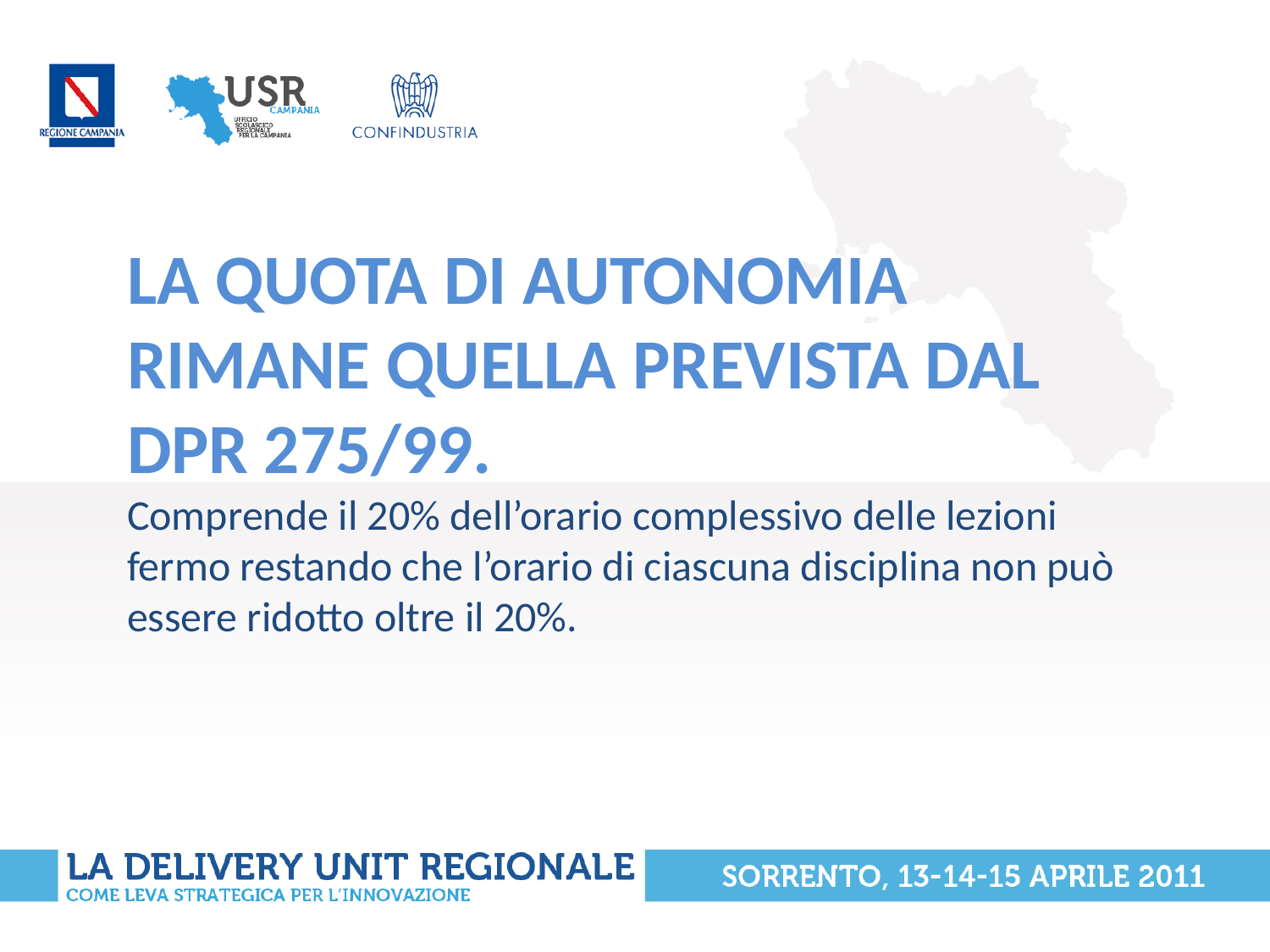

# La quota di autonomia rimane quella prevista dal DPR 275/99. Comprende il 20% dell’orario complessivo delle lezioni fermo restando che l’orario di ciascuna disciplina non può essere ridotto oltre il 20%.